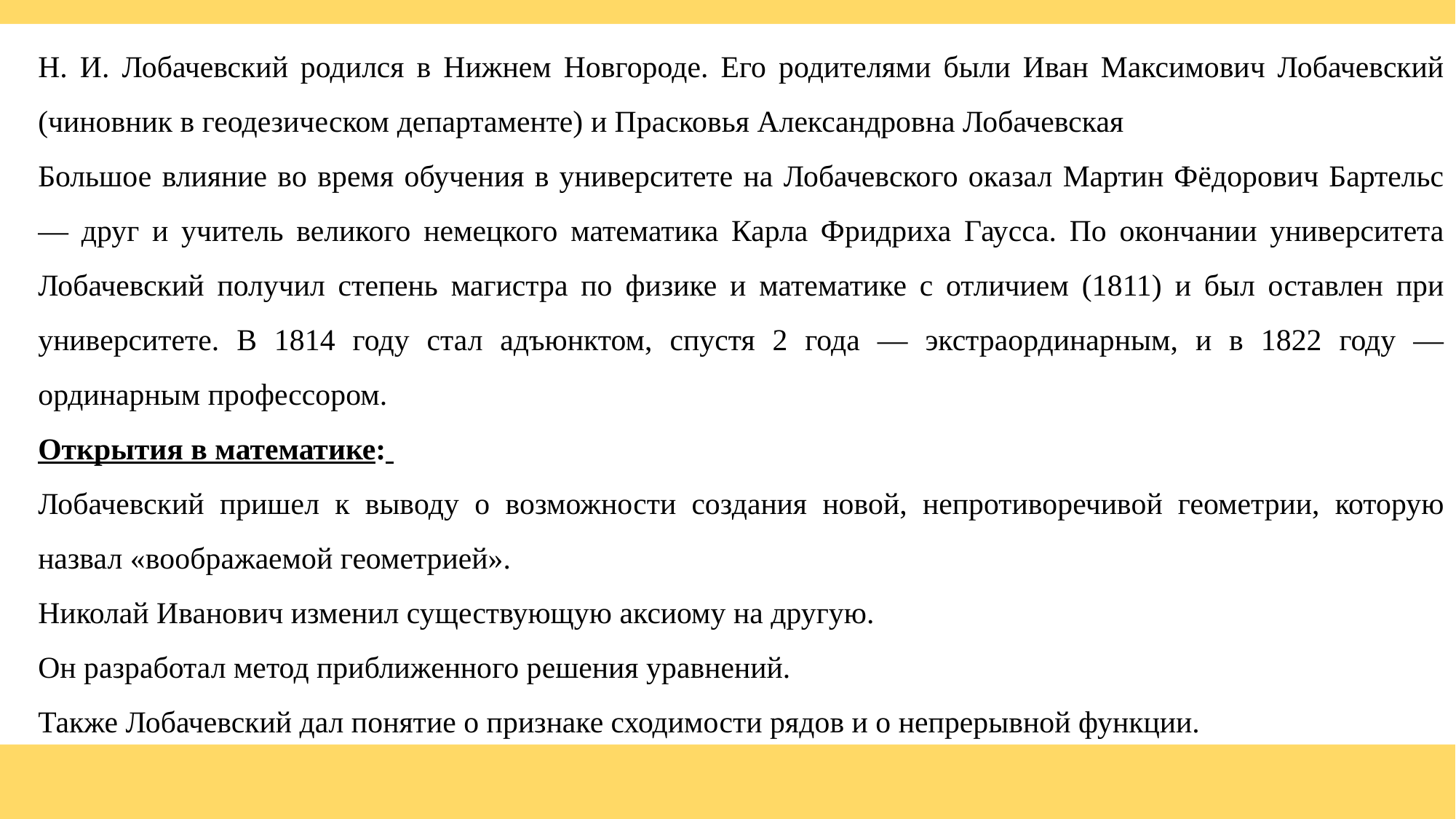

Н. И. Лобачевский родился в Нижнем Новгороде. Его родителями были Иван Максимович Лобачевский (чиновник в геодезическом департаменте) и Прасковья Александровна Лобачевская
Большое влияние во время обучения в университете на Лобачевского оказал Мартин Фёдорович Бартельс — друг и учитель великого немецкого математика Карла Фридриха Гаусса. По окончании университета Лобачевский получил степень магистра по физике и математике с отличием (1811) и был оставлен при университете. В 1814 году стал адъюнктом, спустя 2 года — экстраординарным, и в 1822 году — ординарным профессором.
Открытия в математике:
Лобачевский пришел к выводу о возможности создания новой, непротиворечивой геометрии, которую назвал «воображаемой геометрией».
Николай Иванович изменил существующую аксиому на другую.
Он разработал метод приближенного решения уравнений.
Также Лобачевский дал понятие о признаке сходимости рядов и о непрерывной функции.